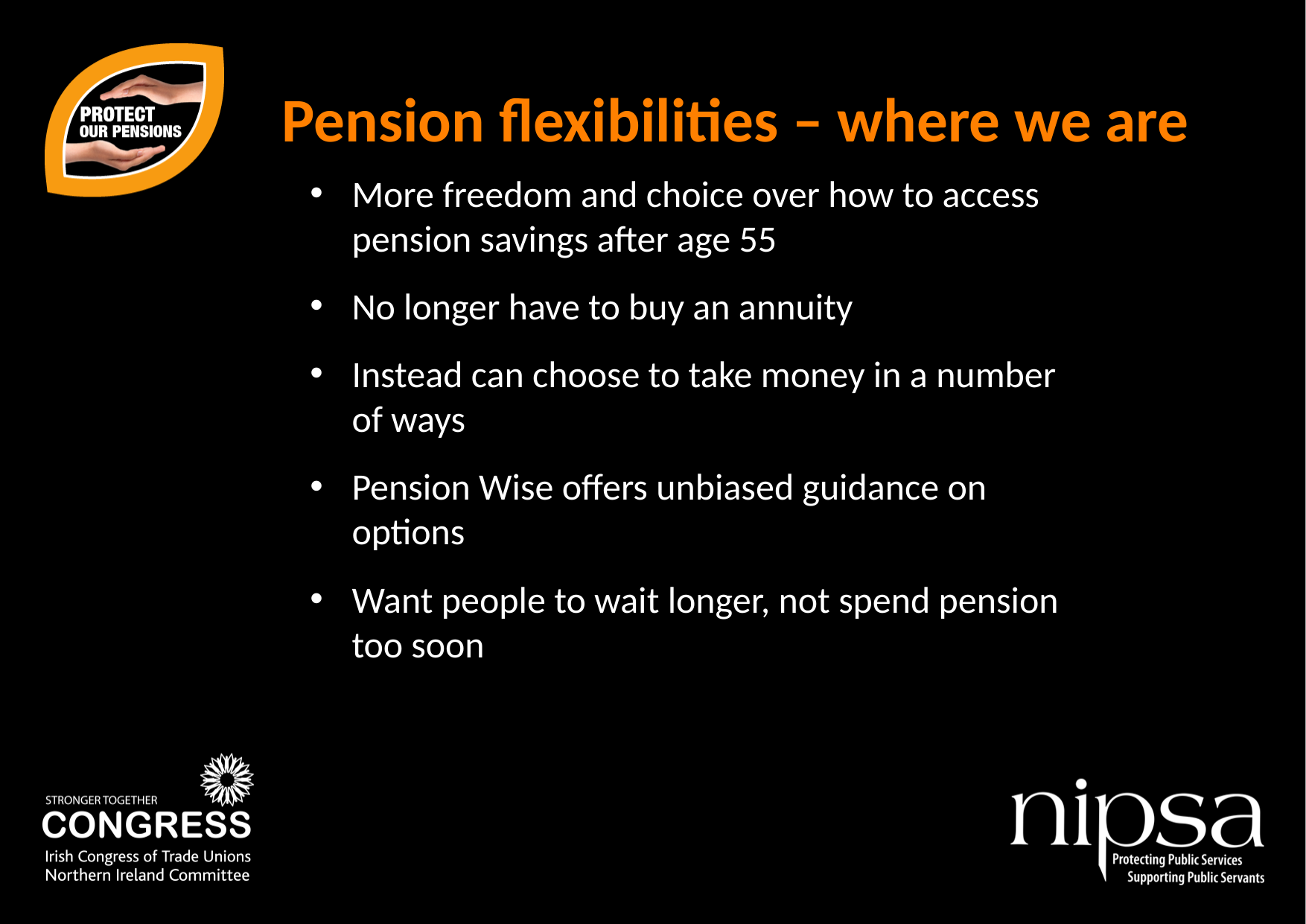

Pension flexibilities – where we are
More freedom and choice over how to access pension savings after age 55
No longer have to buy an annuity
Instead can choose to take money in a number of ways
Pension Wise offers unbiased guidance on options
Want people to wait longer, not spend pension too soon